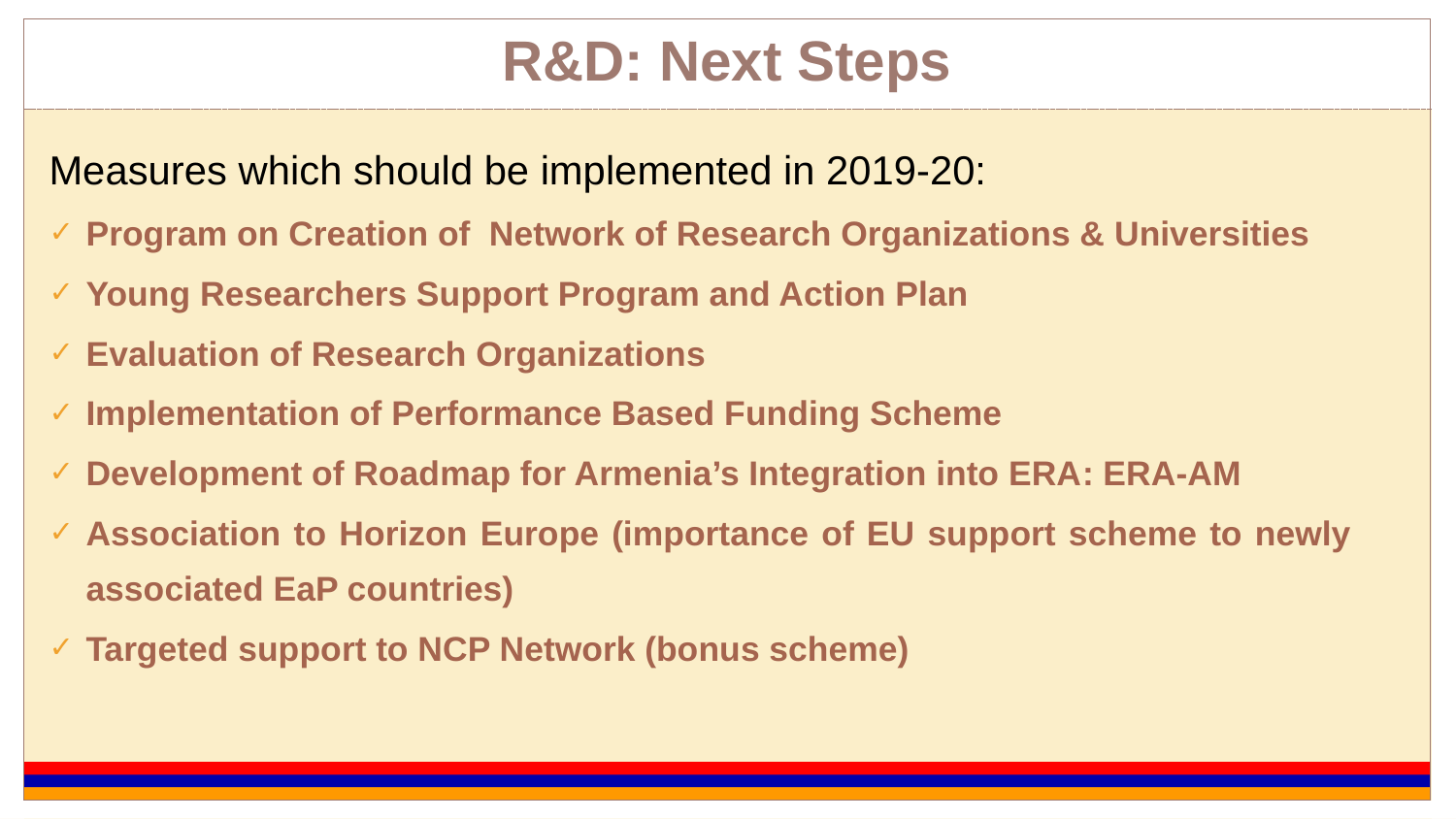

# R&D: Next Steps
Measures which should be implemented in 2019-20:
Program on Creation of  Network of Research Organizations & Universities
Young Researchers Support Program and Action Plan
Evaluation of Research Organizations
Implementation of Performance Based Funding Scheme
Development of Roadmap for Armenia’s Integration into ERA: ERA-AM
Association to Horizon Europe (importance of EU support scheme to newly associated EaP countries)
Targeted support to NCP Network (bonus scheme)